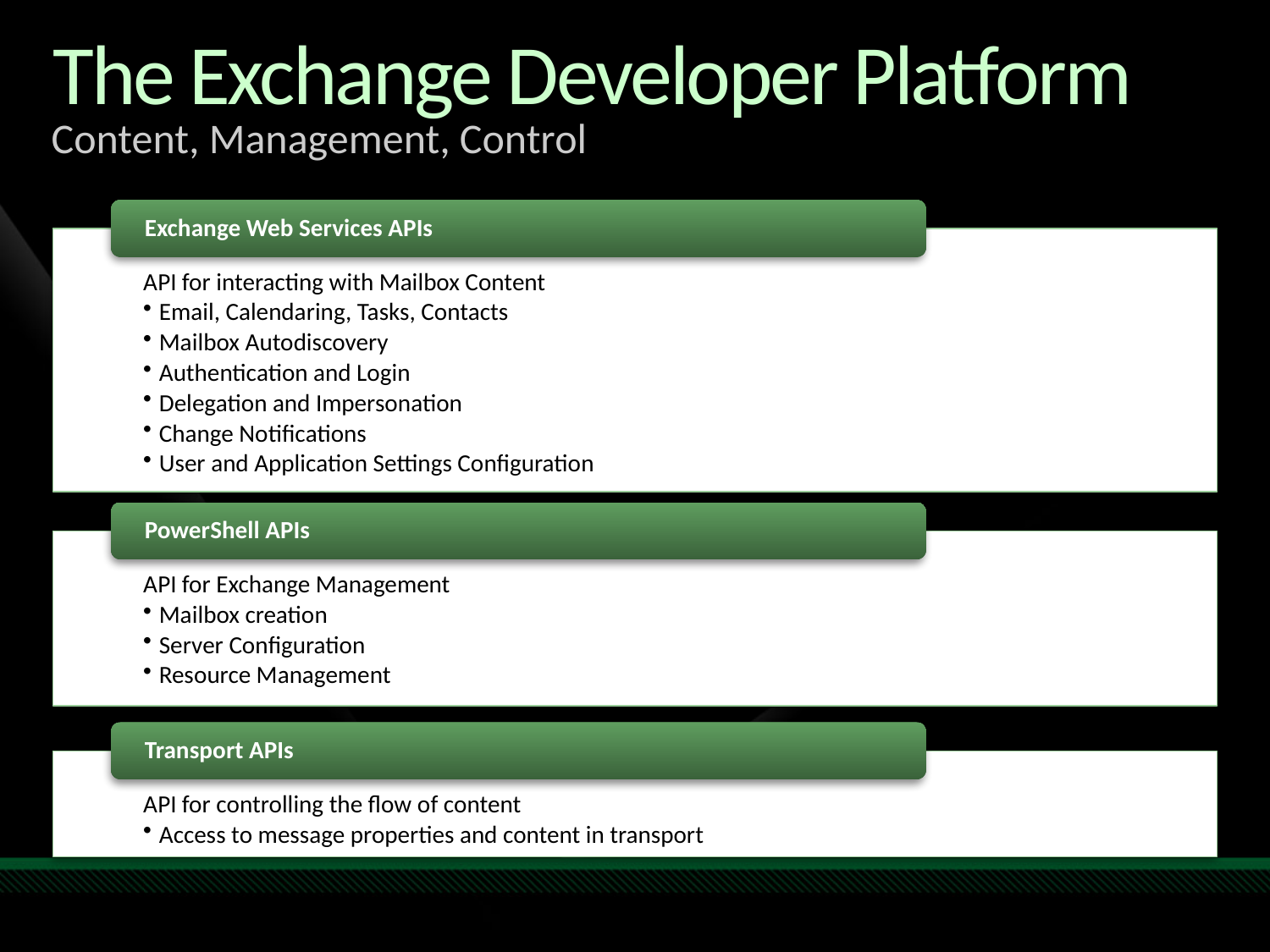

# The Exchange Developer Platform
Content, Management, Control

Exchange Web Services APIs

API for interacting with Mailbox Content
Email, Calendaring, Tasks, Contacts
Mailbox Autodiscovery
Authentication and Login
Delegation and Impersonation
Change Notifications
User and Application Settings Configuration

PowerShell APIs

API for Exchange Management
Mailbox creation
Server Configuration
Resource Management

Transport APIs

API for controlling the flow of content
Access to message properties and content in transport